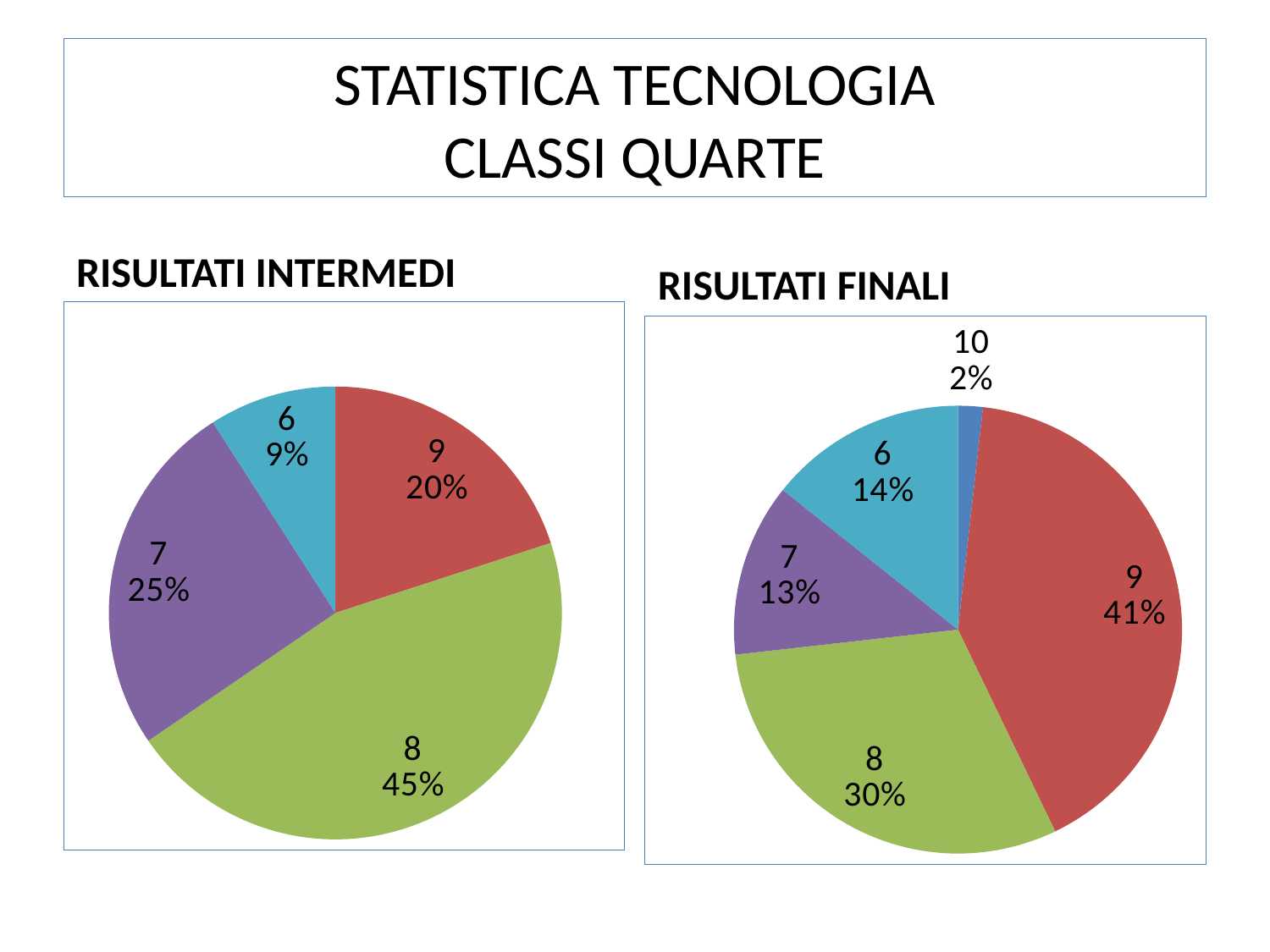

# STATISTICA TECNOLOGIA CLASSI QUARTE
RISULTATI INTERMEDI
RISULTATI FINALI

### Chart

| Category | C.quarte |
|---|---|
| 10 | 0.0 |
| 9 | 11.0 |
| 8 | 25.0 |
| 7 | 14.0 |
| 6 | 5.0 |
| 5 | 0.0 |

### Chart

| Category | C.quarte |
|---|---|
| 10 | 1.0 |
| 9 | 23.0 |
| 8 | 17.0 |
| 7 | 7.0 |
| 6 | 8.0 |
| 5 | 0.0 |